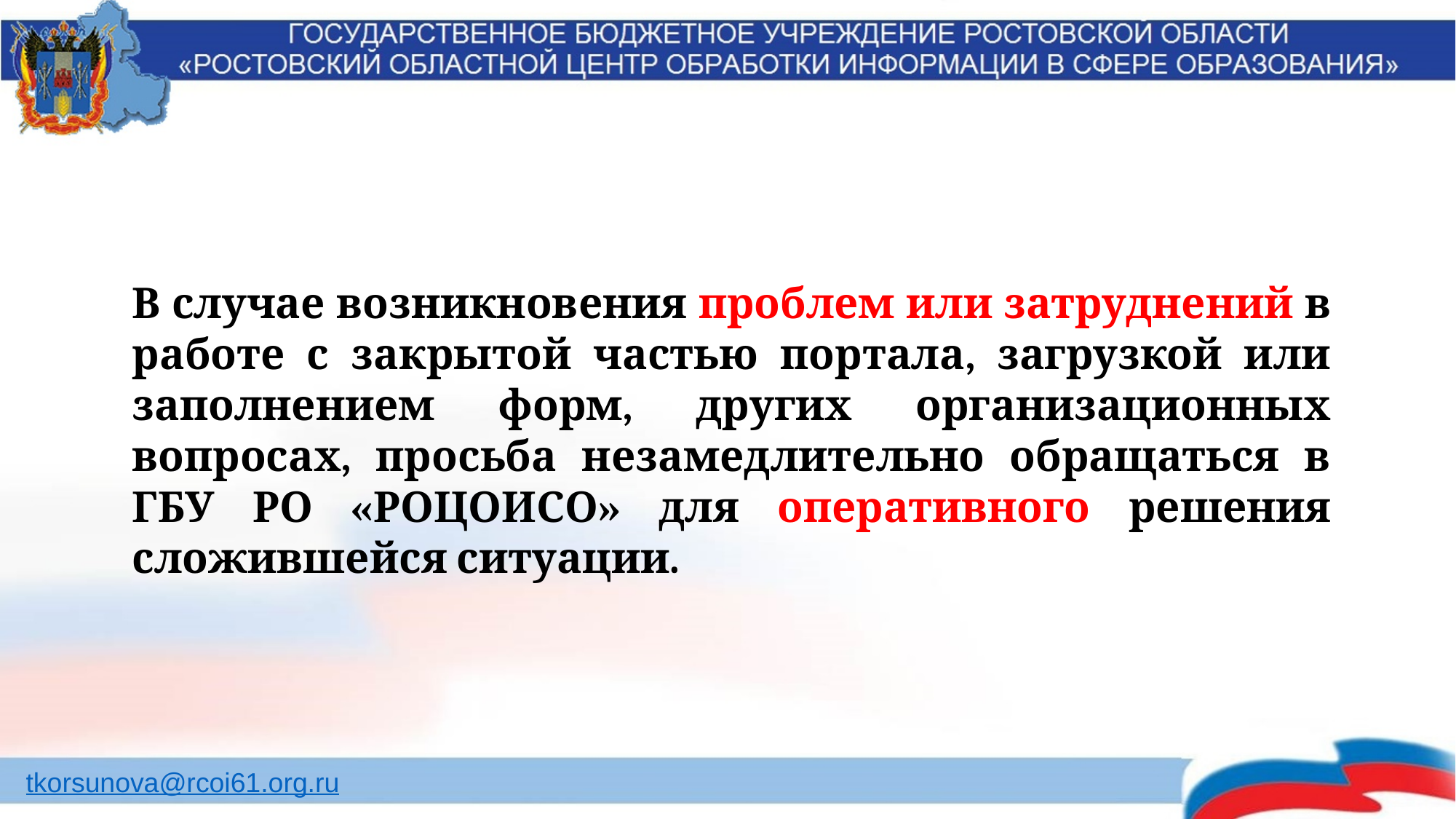

В случае возникновения проблем или затруднений в работе с закрытой частью портала, загрузкой или заполнением форм, других организационных вопросах, просьба незамедлительно обращаться в ГБУ РО «РОЦОИСО» для оперативного решения сложившейся ситуации.
tkorsunova@rcoi61.org.ru